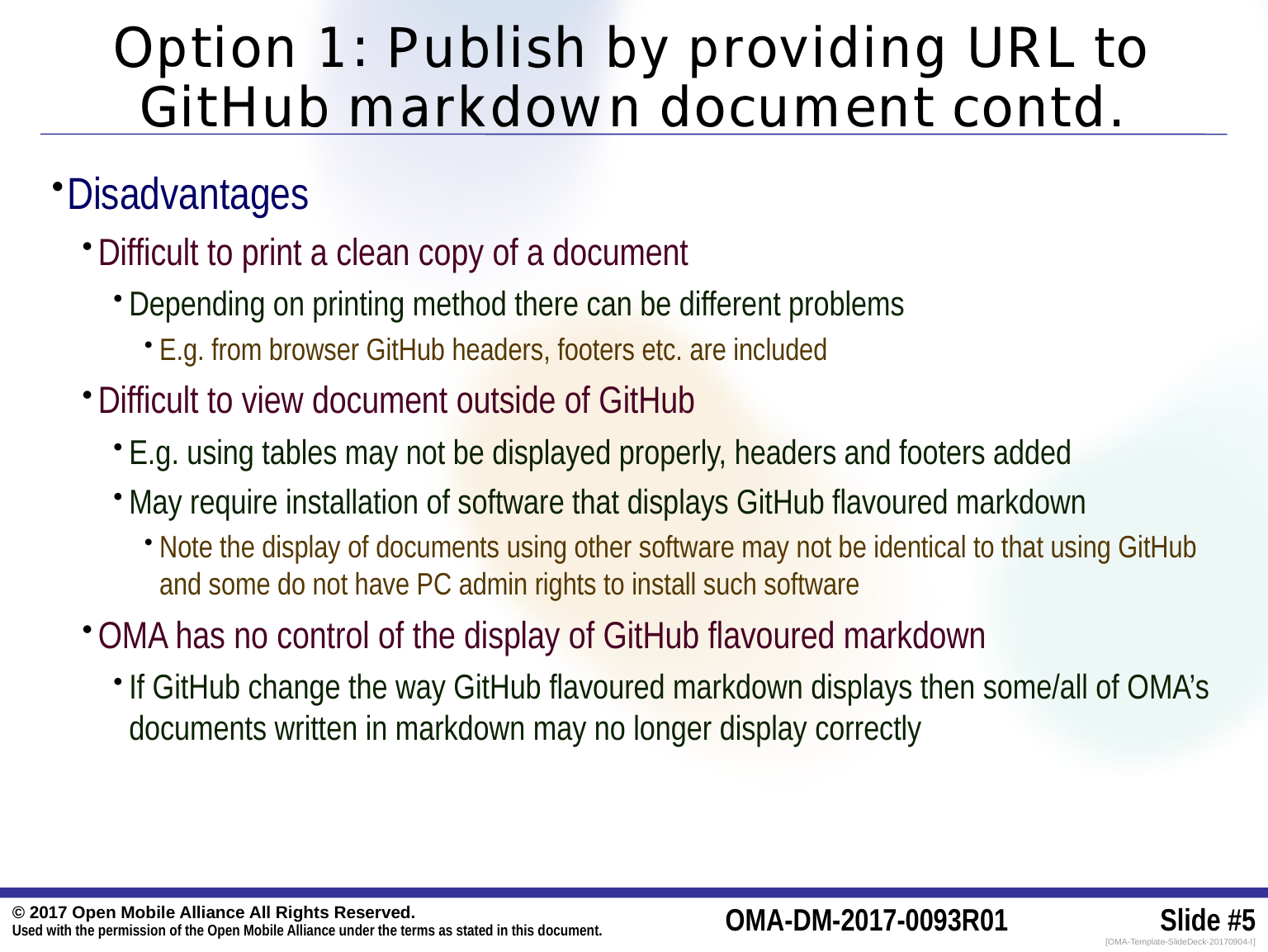

# Option 1: Publish by providing URL to GitHub markdown document contd.
Disadvantages
Difficult to print a clean copy of a document
Depending on printing method there can be different problems
E.g. from browser GitHub headers, footers etc. are included
Difficult to view document outside of GitHub
E.g. using tables may not be displayed properly, headers and footers added
May require installation of software that displays GitHub flavoured markdown
Note the display of documents using other software may not be identical to that using GitHub and some do not have PC admin rights to install such software
OMA has no control of the display of GitHub flavoured markdown
If GitHub change the way GitHub flavoured markdown displays then some/all of OMA’s documents written in markdown may no longer display correctly